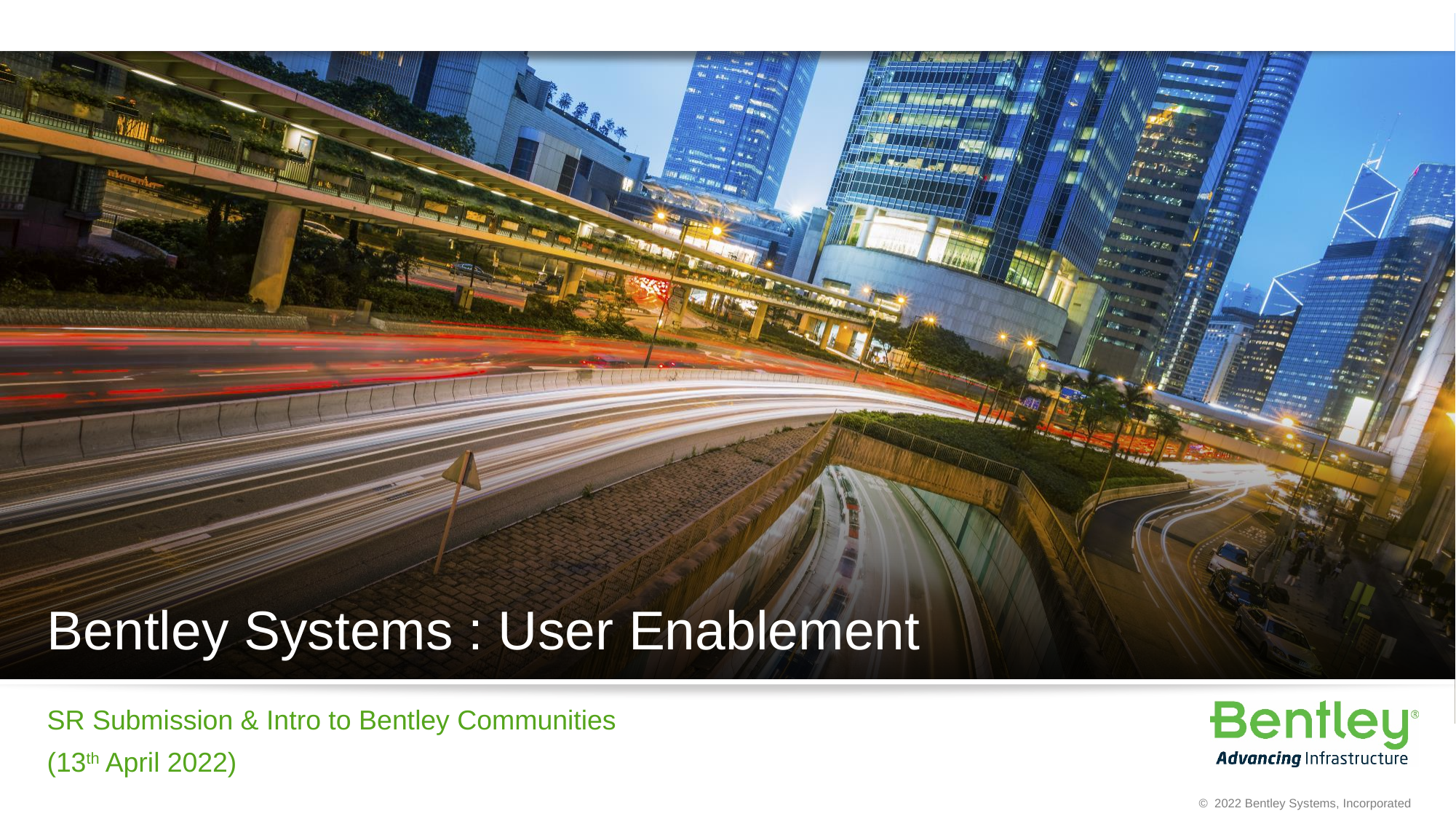

# Bentley Systems : User Enablement
SR Submission & Intro to Bentley Communities
(13th April 2022)